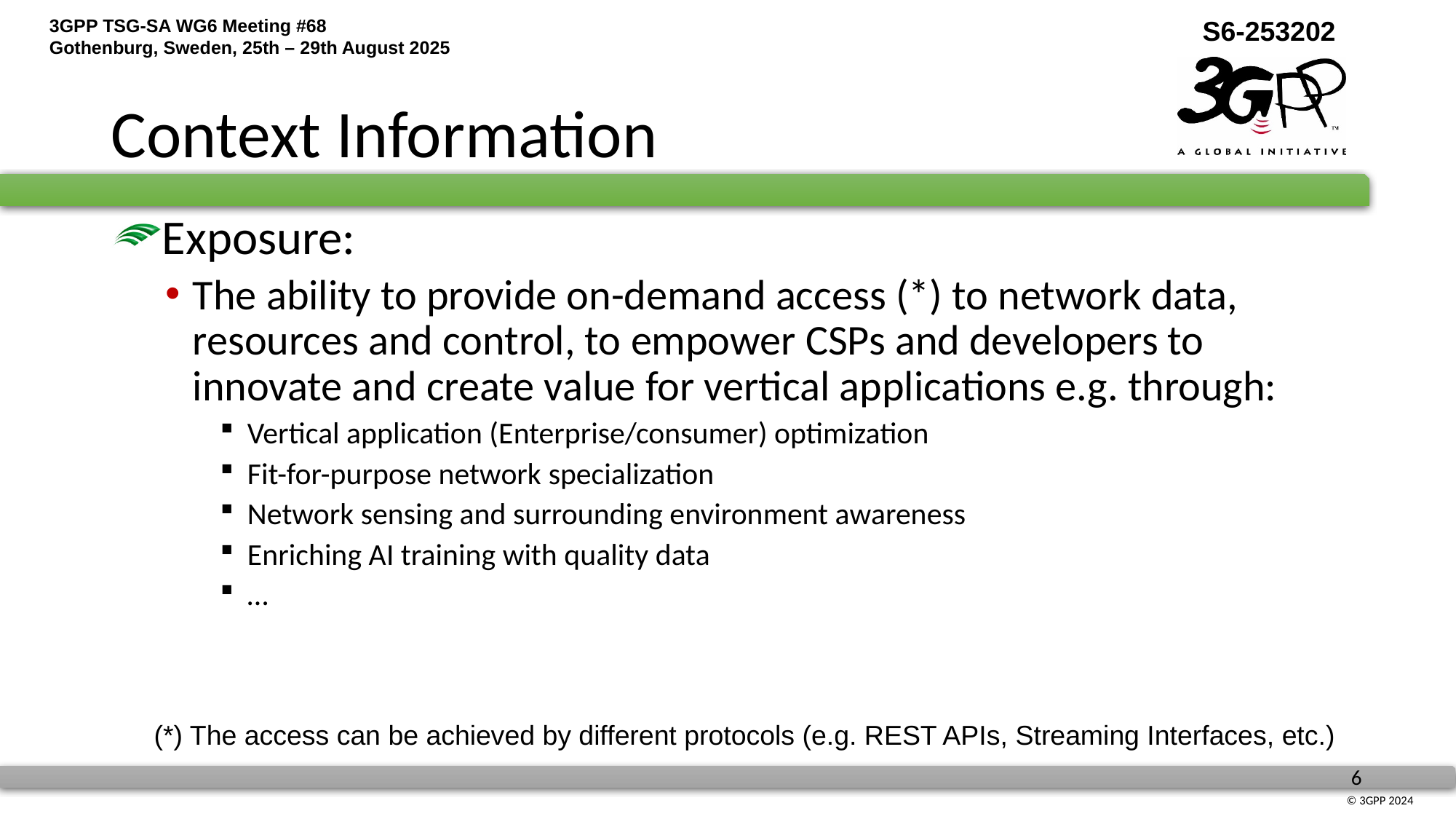

# Context Information
Exposure:
The ability to provide on-demand access (*) to network data, resources and control, to empower CSPs and developers to innovate and create value for vertical applications e.g. through:​
Vertical application (Enterprise/consumer) optimization ​
Fit-for-purpose network specialization ​
Network sensing and surrounding environment awareness ​
Enriching AI training with quality data
…
(*) The access can be achieved by different protocols (e.g. REST APIs, Streaming Interfaces, etc.)